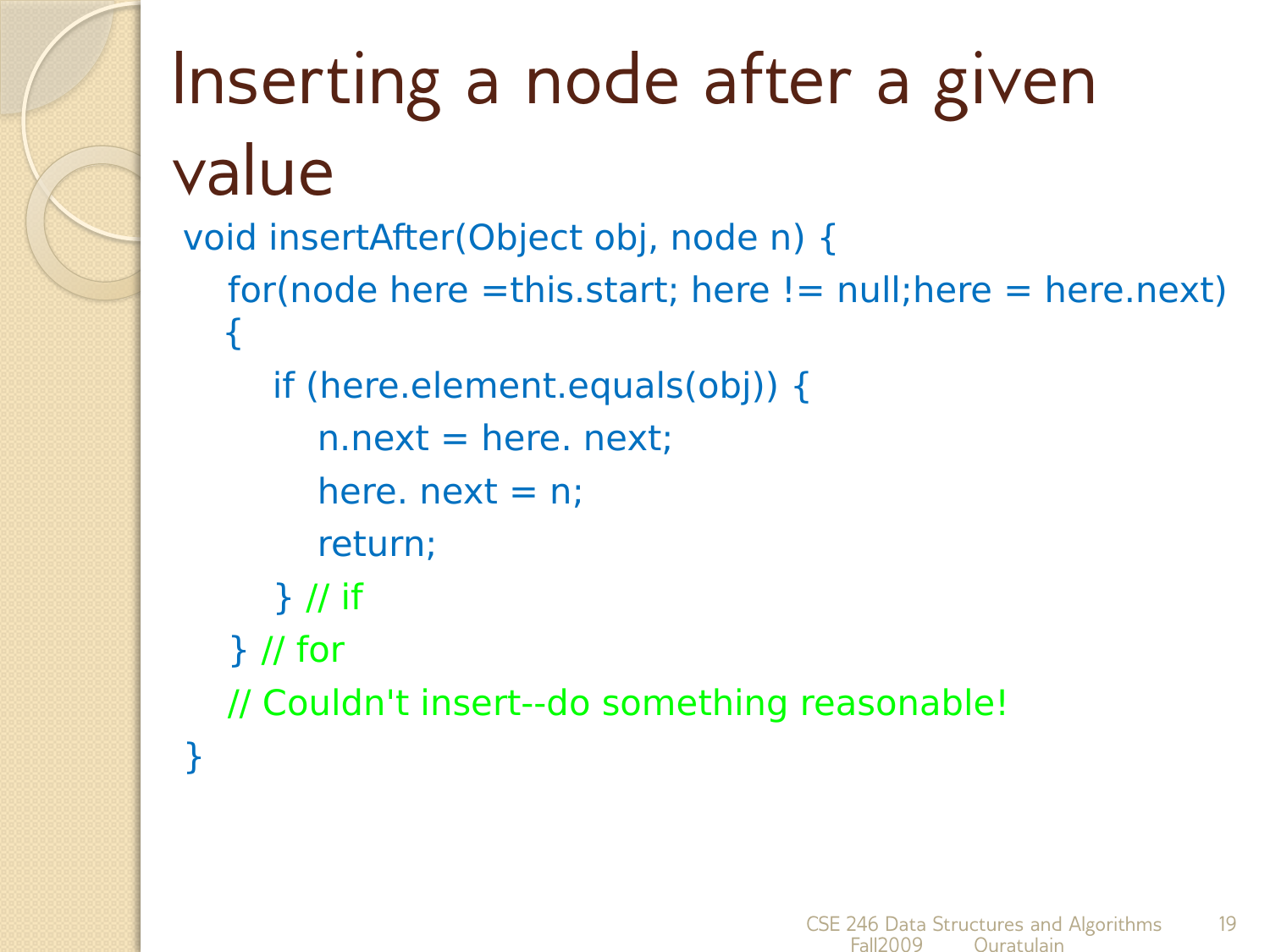

# Inserting a node after a given value
void insertAfter(Object obj, node n) {
    for(node here =this.start; here != null;here = here.next) {
        if (here.element.equals(obj)) {
            n.next = here. next;
            here. next = n;
            return;
        } // if
    } // for
    // Couldn't insert--do something reasonable!
}
CSE 246 Data Structures and Algorithms          Fall2009        Quratulain
19